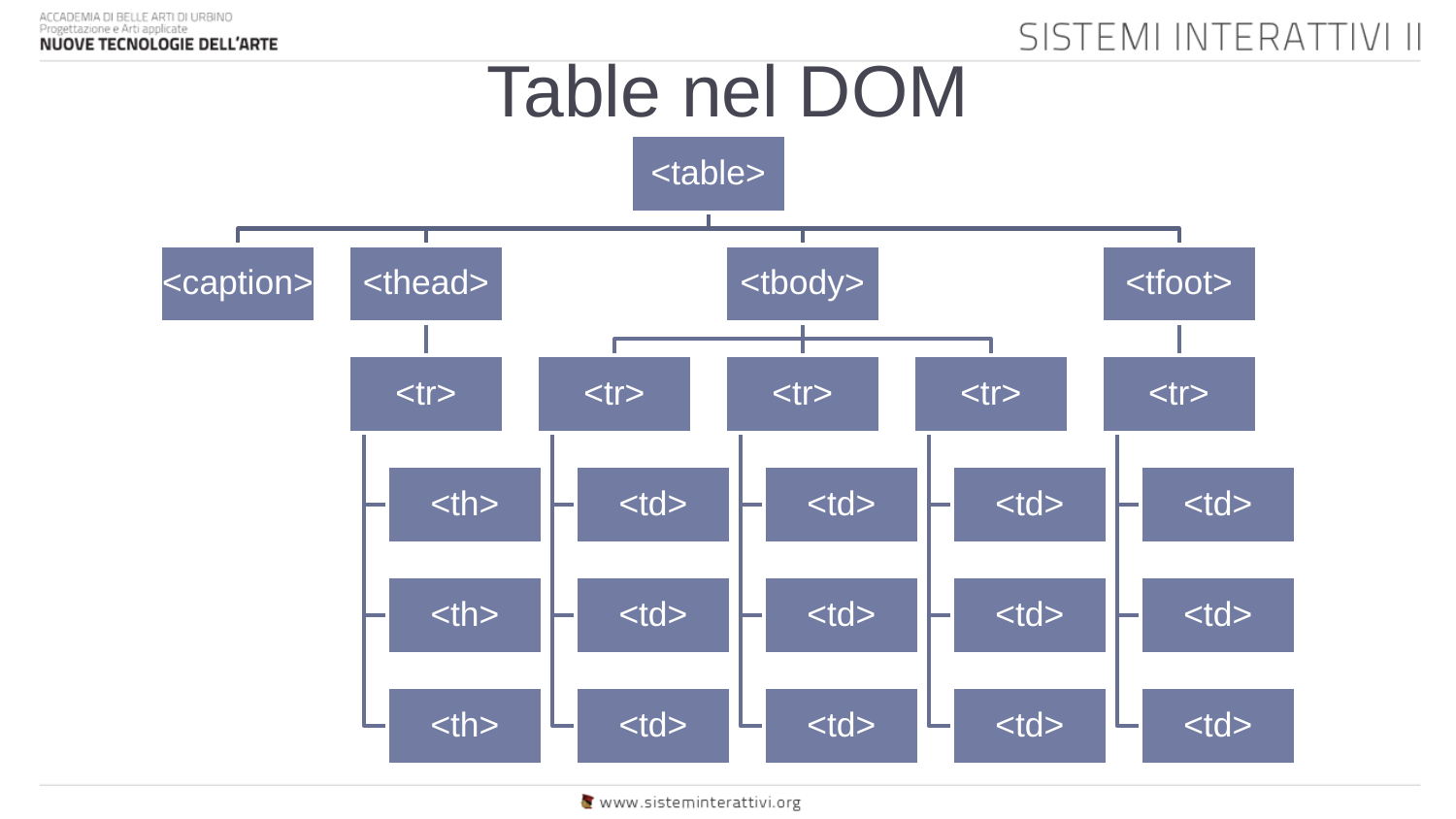

# Table nel DOM
<table>
<caption>
<thead>
<tr>
<th>
<th>
<th>
<tbody>
<tr>
<td>
<td>
<td>
<tr>
<td>
<td>
<td>
<tr>
<td>
<td>
<td>
<tfoot>
<tr>
<td>
<td>
<td>